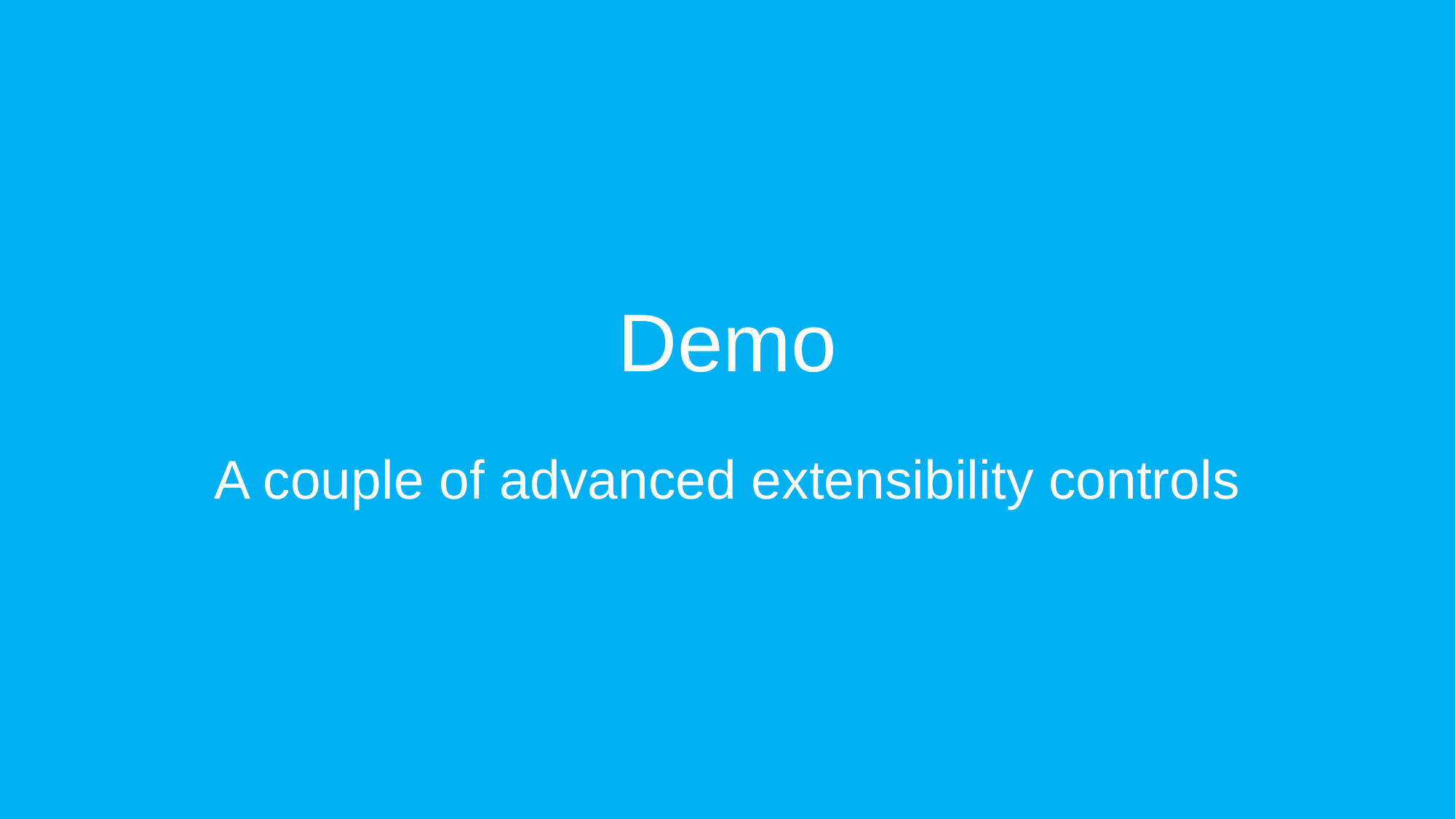

Demo
A couple of advanced extensibility controls